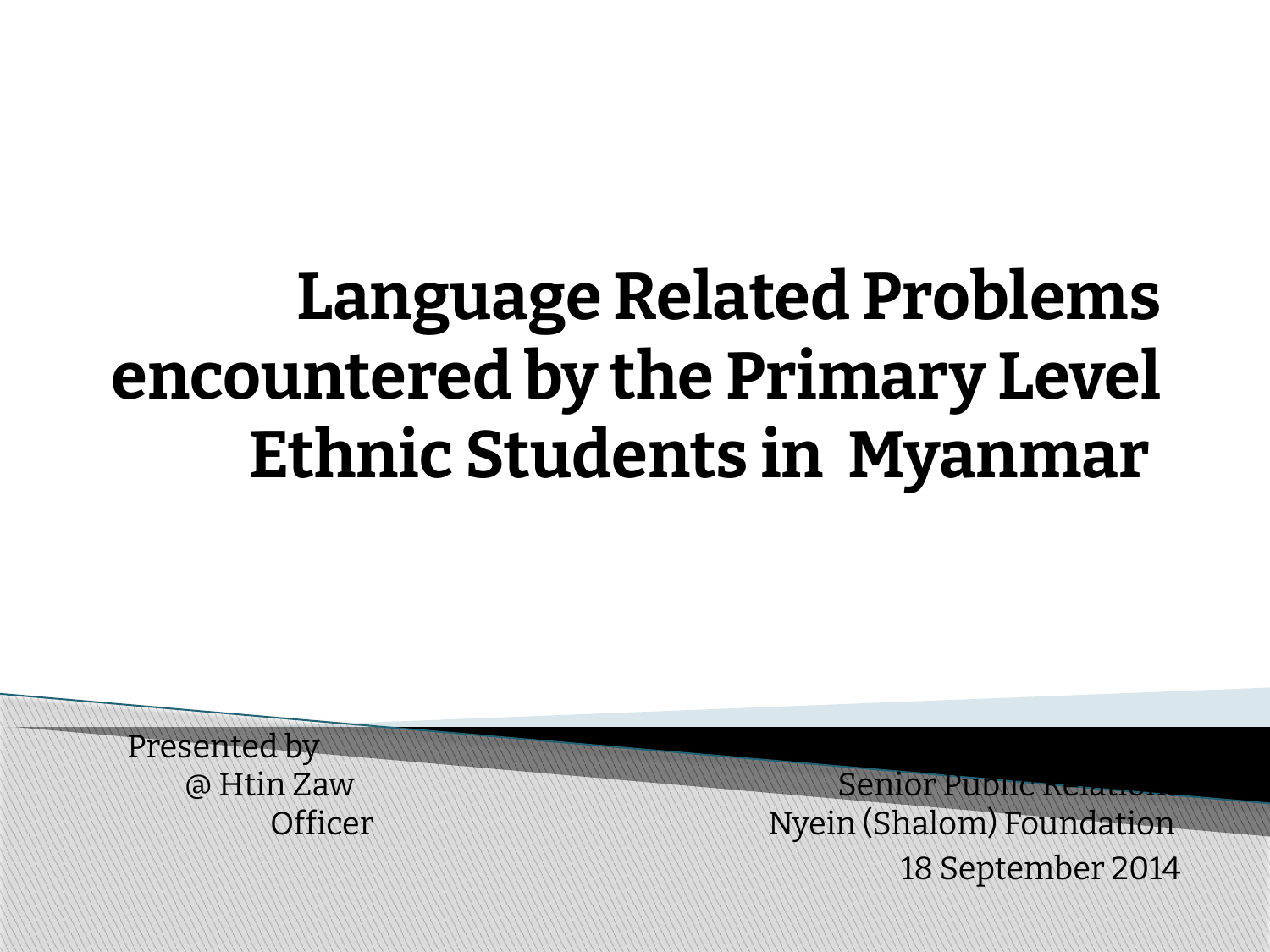

# Language Related Problems encountered by the Primary Level Ethnic Students in  Myanmar
Presented by                                                                                                                Harry San @ Htin Zaw                                                                            Senior Public Relations Officer                                                              Nyein (Shalom) Foundation
18 September 2014